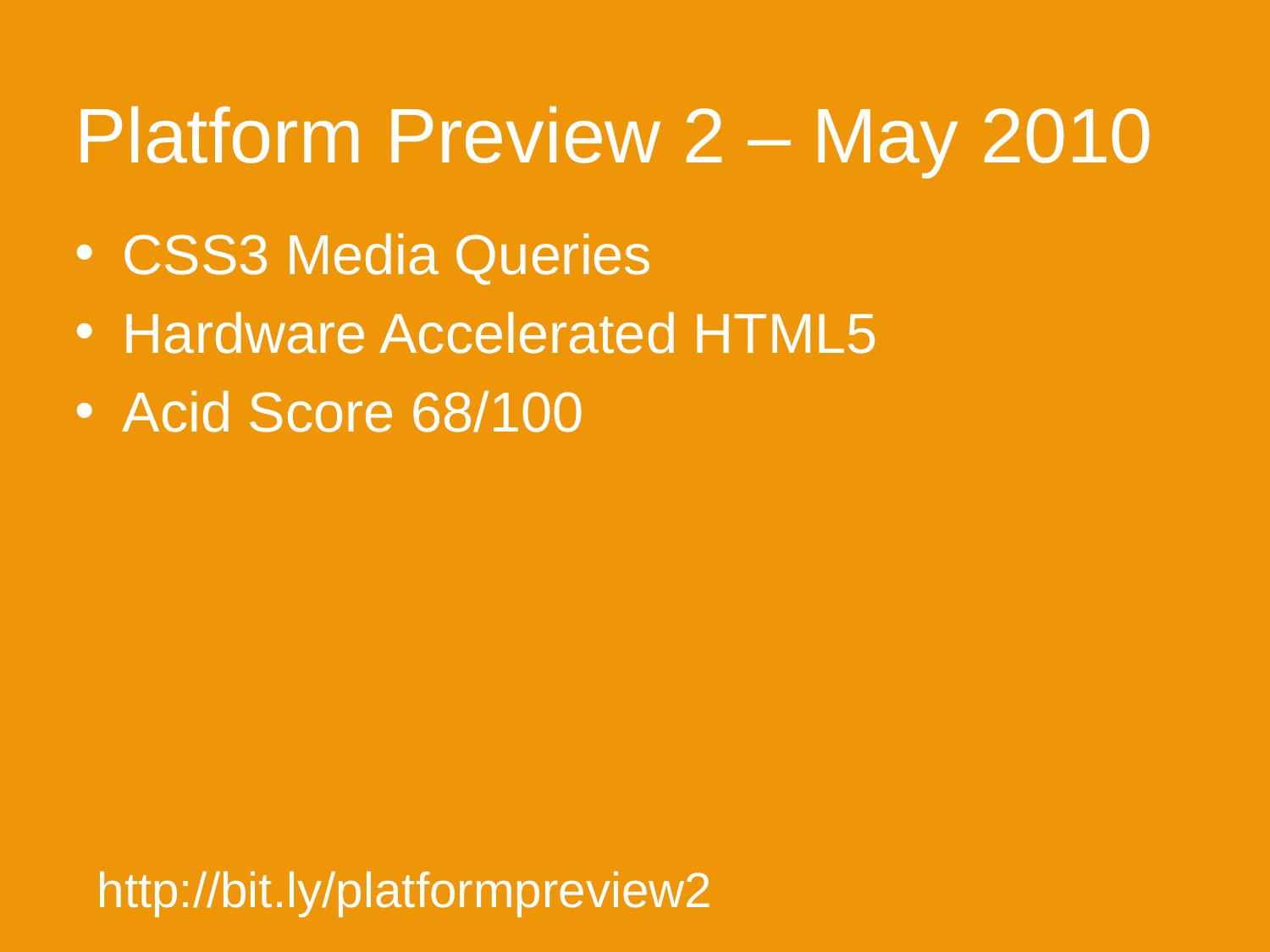

# Platform Preview 2 – May 2010
CSS3 Media Queries
Hardware Accelerated HTML5
Acid Score 68/100
http://bit.ly/platformpreview2